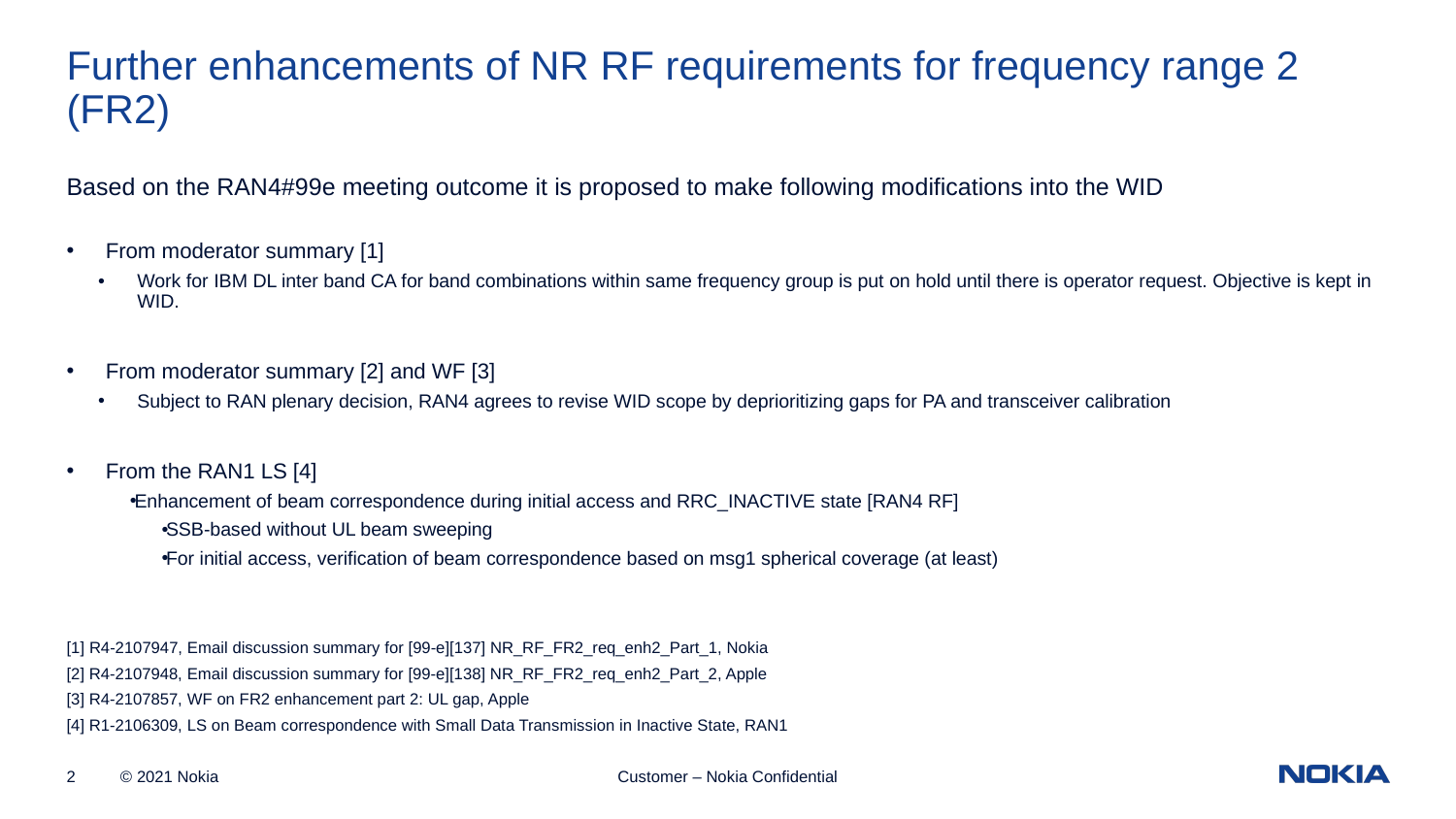

Further enhancements of NR RF requirements for frequency range 2 (FR2)
Based on the RAN4#99e meeting outcome it is proposed to make following modifications into the WID

From moderator summary [1]
Work for IBM DL inter band CA for band combinations within same frequency group is put on hold until there is operator request. Objective is kept in WID.

From moderator summary [2] and WF [3]
Subject to RAN plenary decision, RAN4 agrees to revise WID scope by deprioritizing gaps for PA and transceiver calibration

From the RAN1 LS [4]
Enhancement of beam correspondence during initial access and RRC_INACTIVE state [RAN4 RF]
SSB-based without UL beam sweeping
For initial access, verification of beam correspondence based on msg1 spherical coverage (at least)

[1] R4-2107947, Email discussion summary for [99-e][137] NR_RF_FR2_req_enh2_Part_1, Nokia
[2] R4-2107948, Email discussion summary for [99-e][138] NR_RF_FR2_req_enh2_Part_2, Apple
[3] R4-2107857, WF on FR2 enhancement part 2: UL gap, Apple
[4] R1-2106309, LS on Beam correspondence with Small Data Transmission in Inactive State, RAN1
Customer – Nokia Confidential